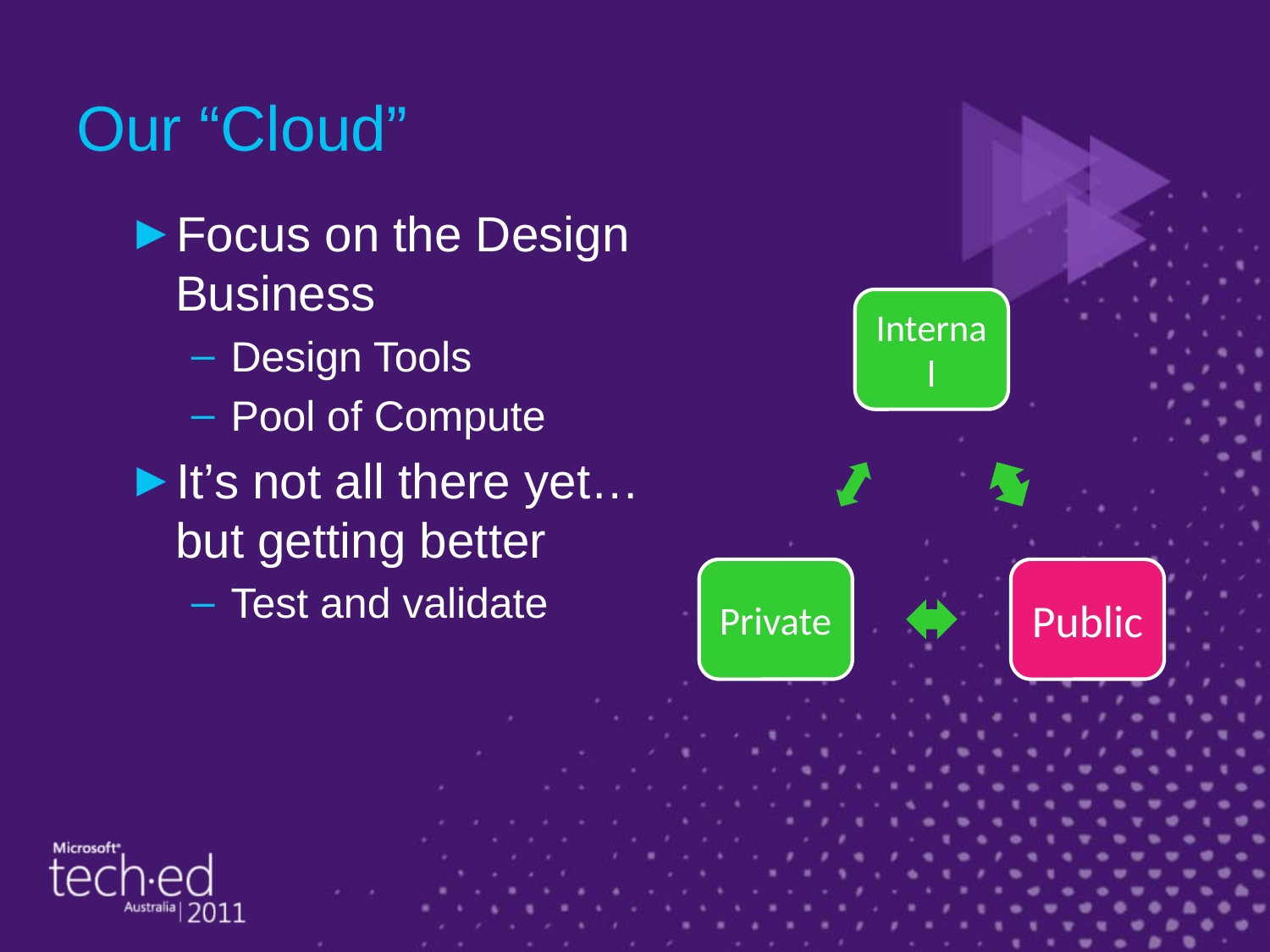

# Our “Cloud”
Focus on the Design Business
Design Tools
Pool of Compute
It’s not all there yet… but getting better
Test and validate

Internal
Public
Private